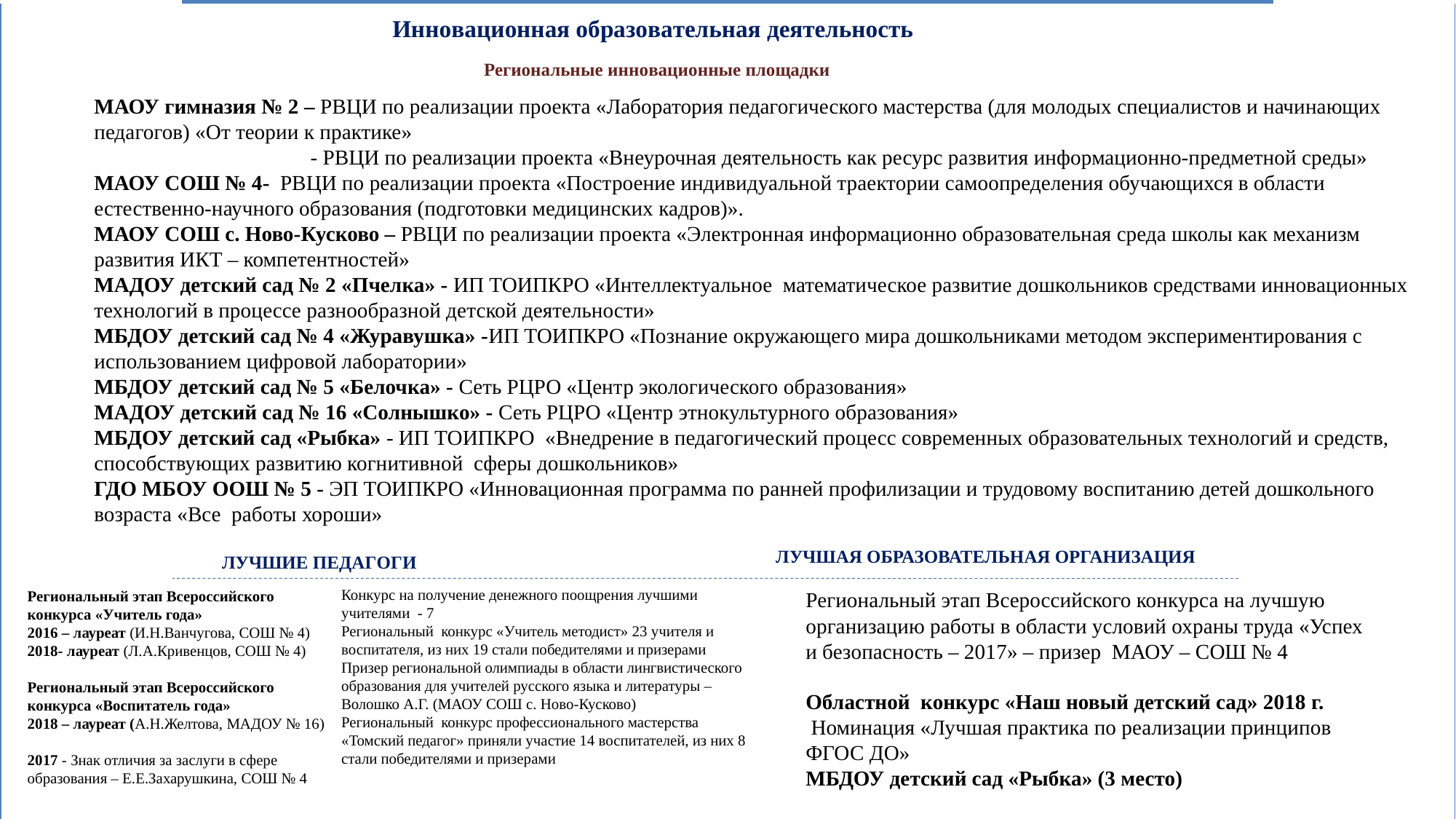

Инновационная образовательная деятельность
Федеральные государственные образовательные стандарты общего образования
обновление содержания общего образования в соответствии с ключевыми задачами развития образования
Региональные инновационные площадки
МАОУ гимназия № 2 – РВЦИ по реализации проекта «Лаборатория педагогического мастерства (для молодых специалистов и начинающих педагогов) «От теории к практике»
                                         - РВЦИ по реализации проекта «Внеурочная деятельность как ресурс развития информационно-предметной среды»
МАОУ СОШ № 4-  РВЦИ по реализации проекта «Построение индивидуальной траектории самоопределения обучающихся в области естественно-научного образования (подготовки медицинских кадров)».
МАОУ СОШ с. Ново-Кусково – РВЦИ по реализации проекта «Электронная информационно образовательная среда школы как механизм развития ИКТ – компетентностей»
МАДОУ детский сад № 2 «Пчелка» - ИП ТОИПКРО «Интеллектуальное  математическое развитие дошкольников средствами инновационных технологий в процессе разнообразной детской деятельности»
МБДОУ детский сад № 4 «Журавушка» -ИП ТОИПКРО «Познание окружающего мира дошкольниками методом экспериментирования с использованием цифровой лаборатории»
МБДОУ детский сад № 5 «Белочка» - Сеть РЦРО «Центр экологического образования»
МАДОУ детский сад № 16 «Солнышко» - Сеть РЦРО «Центр этнокультурного образования»
МБДОУ детский сад «Рыбка» - ИП ТОИПКРО  «Внедрение в педагогический процесс современных образовательных технологий и средств, способствующих развитию когнитивной  сферы дошкольников»
ГДО МБОУ ООШ № 5 - ЭП ТОИПКРО «Инновационная программа по ранней профилизации и трудовому воспитанию детей дошкольного возраста «Все  работы хороши»

ЛУЧШАЯ ОБРАЗОВАТЕЛЬНАЯ ОРГАНИЗАЦИЯ
ЛУЧШИЕ ПЕДАГОГИ

Конкурс на получение денежного поощрения лучшими учителями  - 7
Региональный  конкурс «Учитель методист» 23 учителя и воспитателя, из них 19 стали победителями и призерами
Призер региональной олимпиады в области лингвистического образования для учителей русского языка и литературы – Волошко А.Г. (МАОУ СОШ с. Ново-Кусково)
Региональный  конкурс профессионального мастерства «Томский педагог» приняли участие 14 воспитателей, из них 8 стали победителями и призерами

Региональный этап Всероссийского конкурса на лучшую организацию работы в области условий охраны труда «Успех и безопасность – 2017» – призер  МАОУ – СОШ № 4

Областной  конкурс «Наш новый детский сад» 2018 г.
 Номинация «Лучшая практика по реализации принципов ФГОС ДО»
МБДОУ детский сад «Рыбка» (3 место)
Региональный этап Всероссийского конкурса «Учитель года»
2016 – лауреат (И.Н.Ванчугова, СОШ № 4)
2018- лауреат (Л.А.Кривенцов, СОШ № 4)

Региональный этап Всероссийского конкурса «Воспитатель года»
2018 – лауреат (А.Н.Желтова, МАДОУ № 16)

2017 - Знак отличия за заслуги в сфере образования – Е.Е.Захарушкина, СОШ № 4